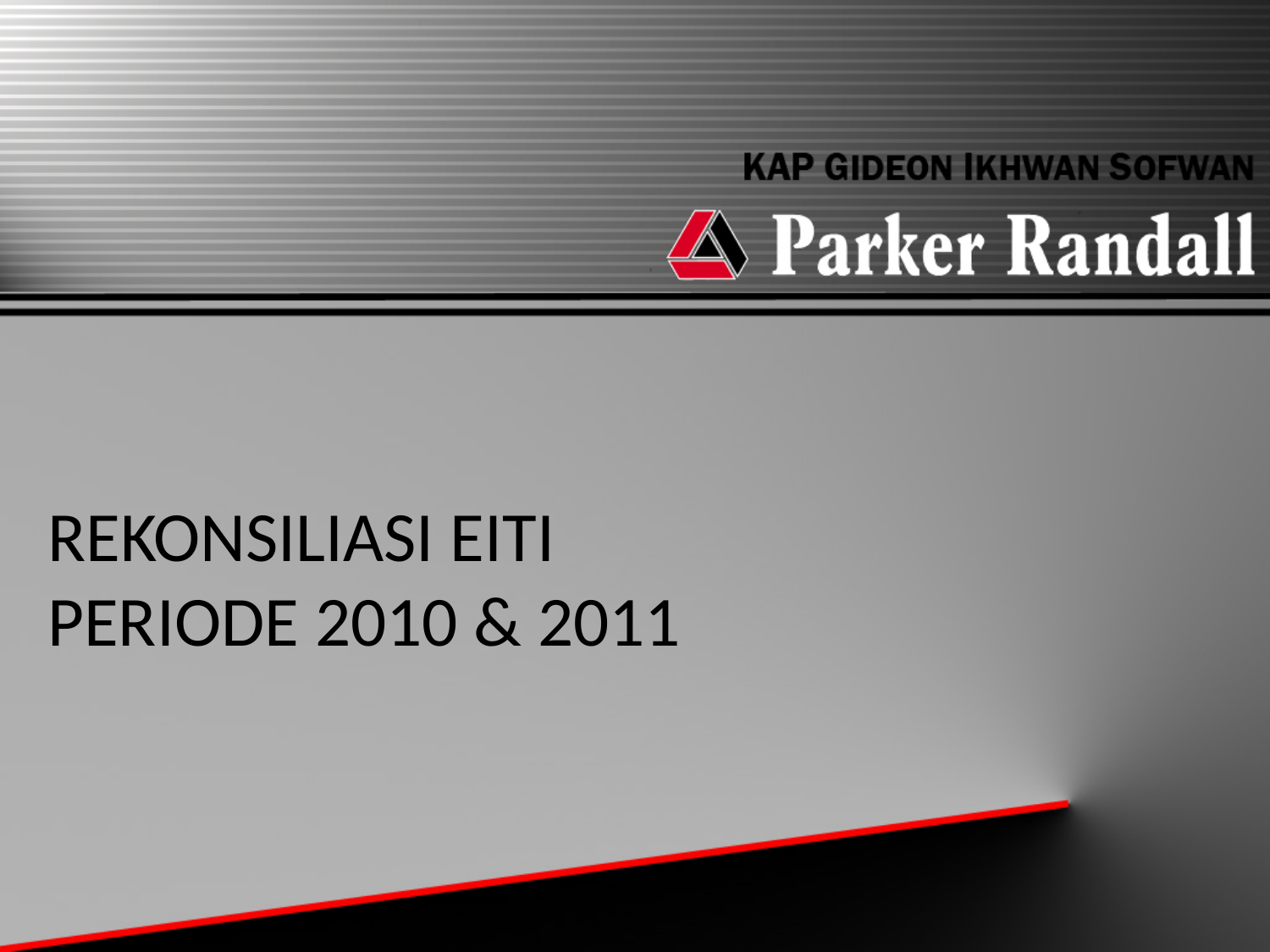

# REKONSILIASI EITI PERIODE 2010 & 2011